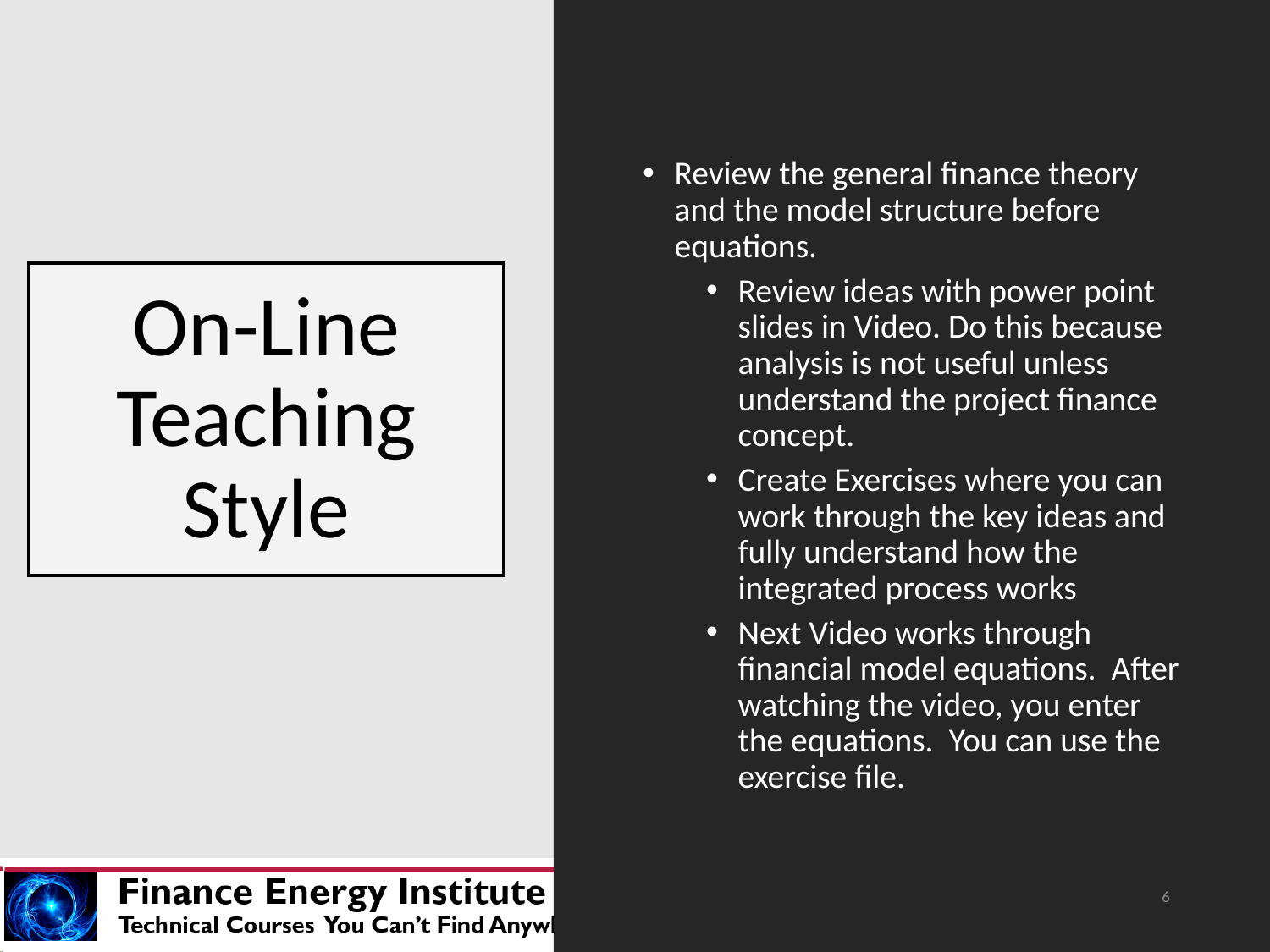

Review the general finance theory and the model structure before equations.
Review ideas with power point slides in Video. Do this because analysis is not useful unless understand the project finance concept.
Create Exercises where you can work through the key ideas and fully understand how the integrated process works
Next Video works through financial model equations.  After watching the video, you enter the equations.  You can use the exercise file.
# On-Line Teaching Style
6